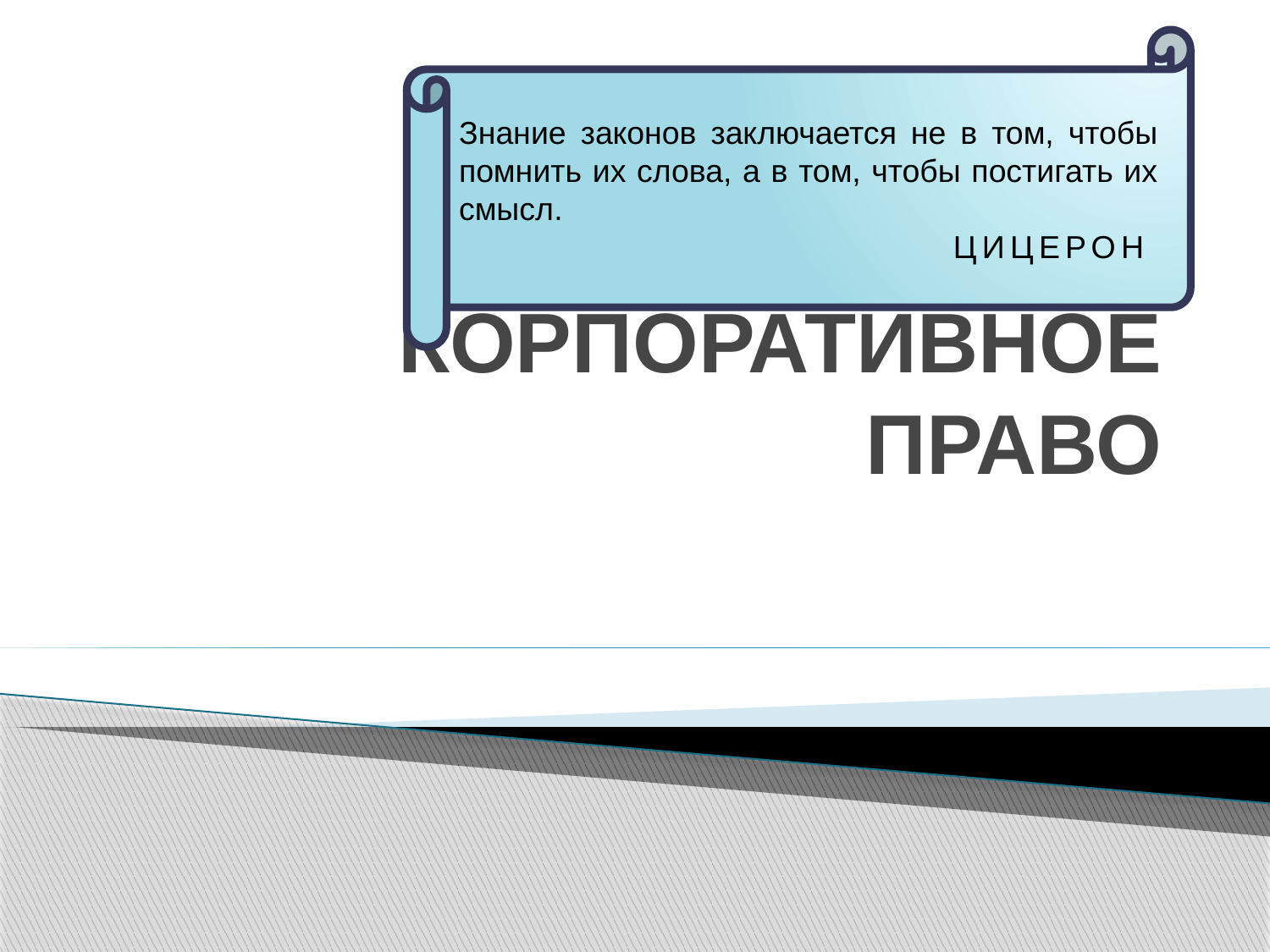

Знание законов заключается не в том, чтобы помнить их слова, а в том, чтобы постигать их смысл.
ЦИЦЕРОН
# КОРПОРАТИВНОЕ ПРАВО